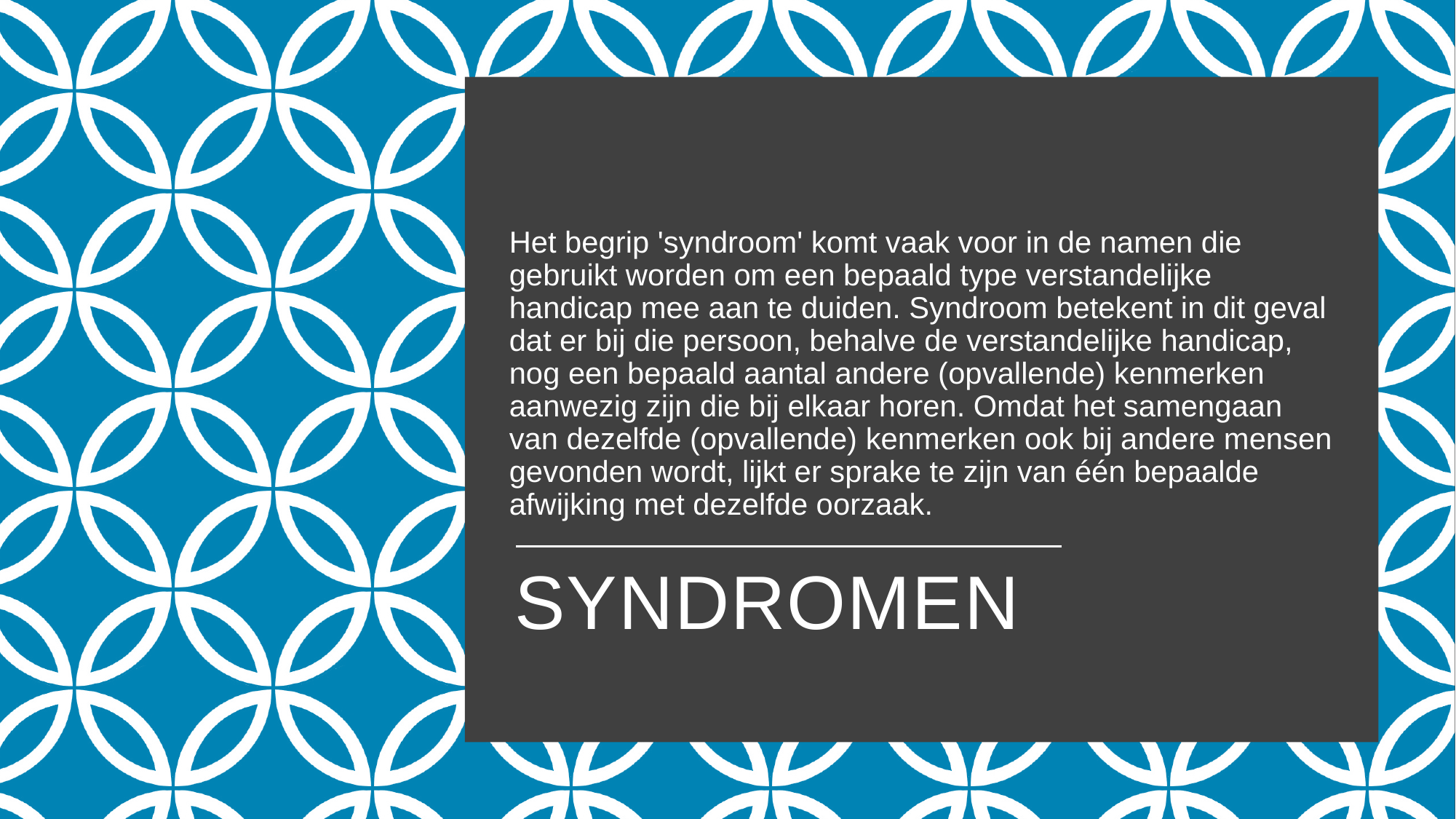

Het begrip 'syndroom' komt vaak voor in de namen die gebruikt worden om een bepaald type verstandelijke handicap mee aan te duiden. Syndroom betekent in dit geval dat er bij die persoon, behalve de verstandelijke handicap, nog een bepaald aantal andere (opvallende) kenmerken aanwezig zijn die bij elkaar horen. Omdat het samengaan van dezelfde (opvallende) kenmerken ook bij andere mensen gevonden wordt, lijkt er sprake te zijn van één bepaalde afwijking met dezelfde oorzaak.
# Syndromen